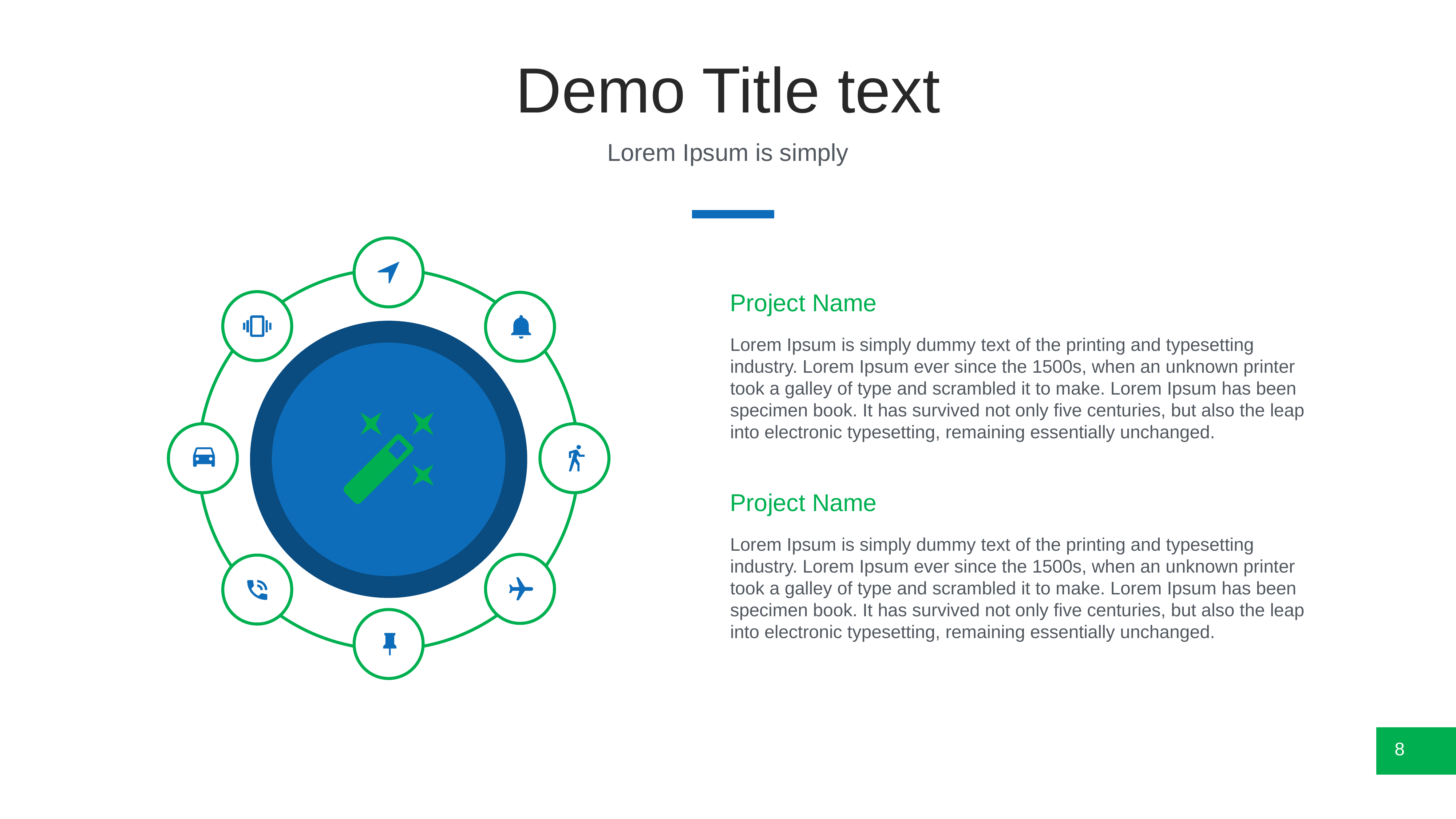

# Demo Title text
Lorem Ipsum is simply

Project Name
Lorem Ipsum is simply dummy text of the printing and typesetting industry. Lorem Ipsum ever since the 1500s, when an unknown printer took a galley of type and scrambled it to make. Lorem Ipsum has been specimen book. It has survived not only five centuries, but also the leap into electronic typesetting, remaining essentially unchanged.

Project Name
Lorem Ipsum is simply dummy text of the printing and typesetting industry. Lorem Ipsum ever since the 1500s, when an unknown printer took a galley of type and scrambled it to make. Lorem Ipsum has been specimen book. It has survived not only five centuries, but also the leap into electronic typesetting, remaining essentially unchanged.

8